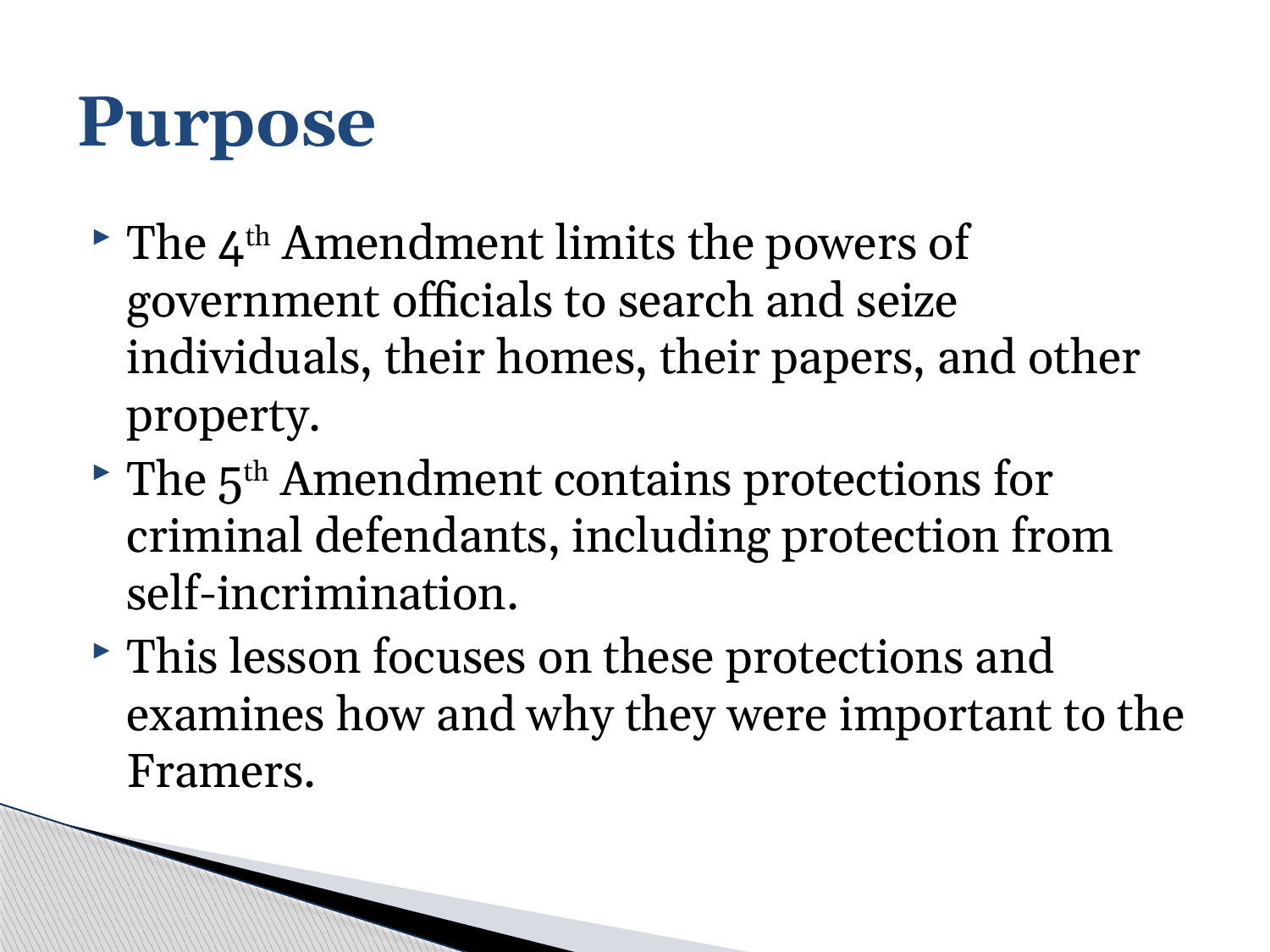

# Purpose
The 4th Amendment limits the powers of government officials to search and seize individuals, their homes, their papers, and other property.
The 5th Amendment contains protections for criminal defendants, including protection from self-incrimination.
This lesson focuses on these protections and examines how and why they were important to the Framers.